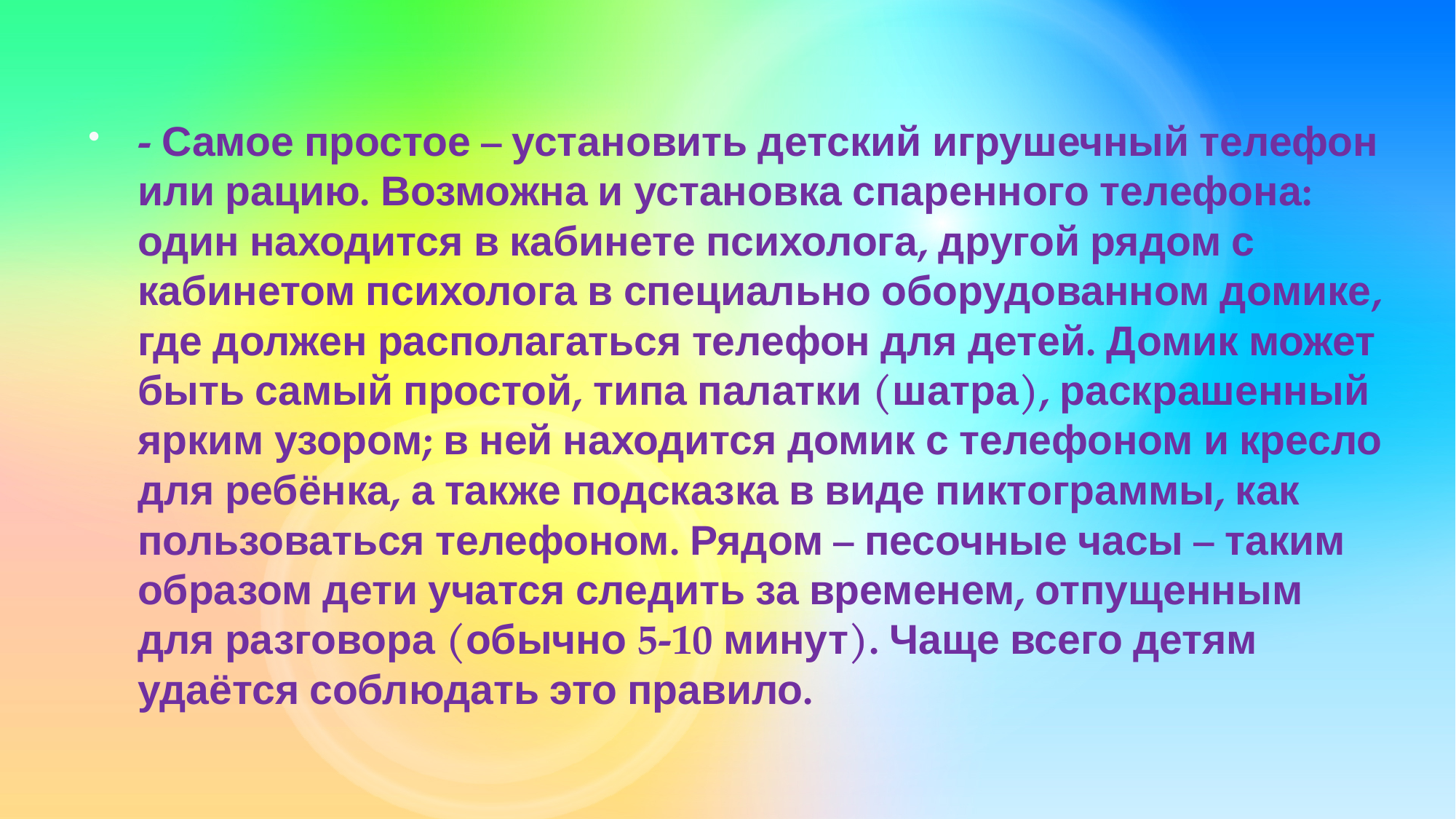

- Самое простое – установить детский игрушечный телефон или рацию. Возможна и установка спаренного телефона: один находится в кабинете психолога, другой рядом с кабинетом психолога в специально оборудованном домике, где должен располагаться телефон для детей. Домик может быть самый простой, типа палатки (шатра), раскрашенный ярким узором; в ней находится домик с телефоном и кресло для ребёнка, а также подсказка в виде пиктограммы, как пользоваться телефоном. Рядом – песочные часы – таким образом дети учатся следить за временем, отпущенным для разговора (обычно 5-10 минут). Чаще всего детям удаётся соблюдать это правило.